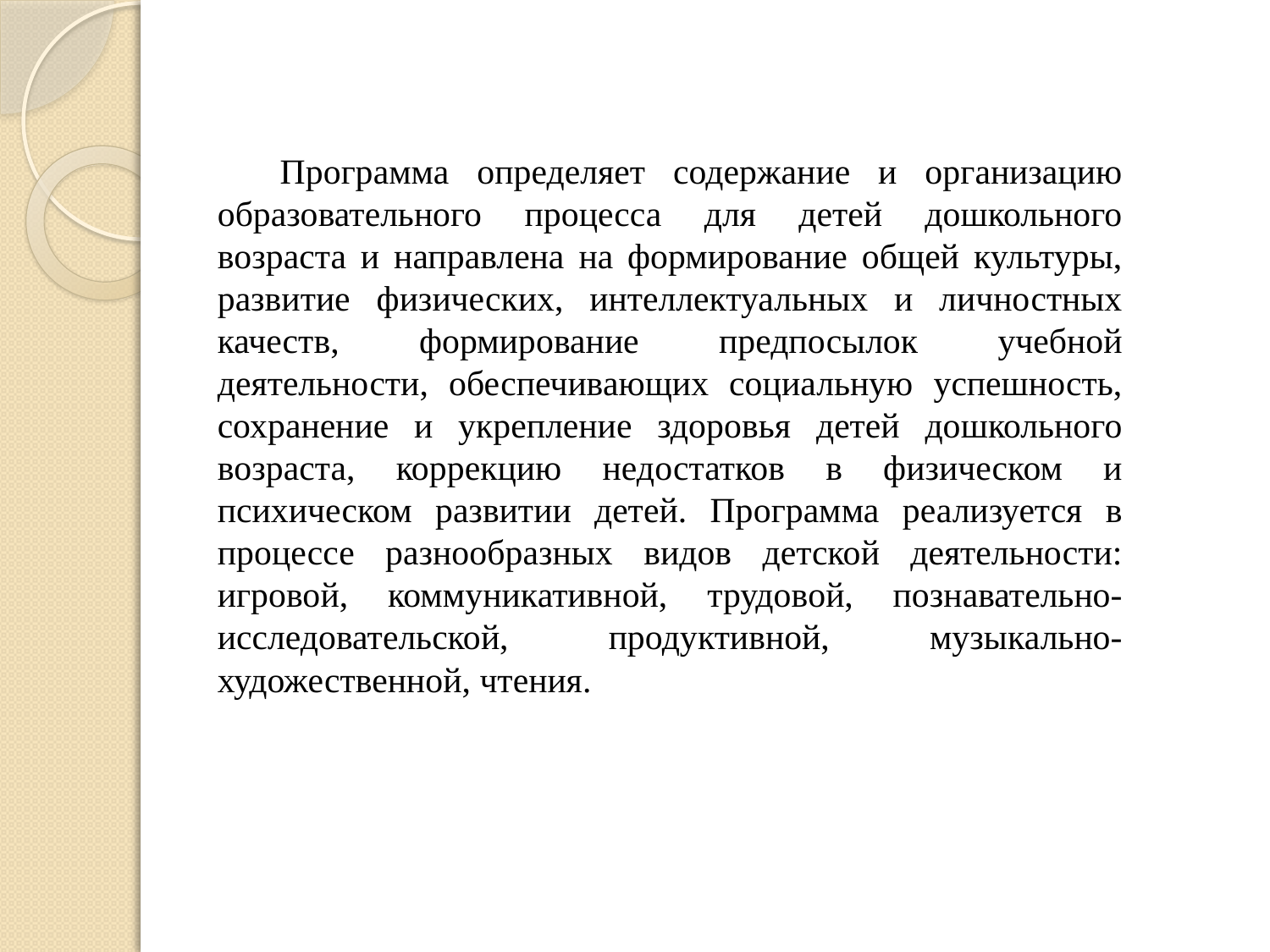

Программа определяет содержание и организацию образовательного процесса для детей дошкольного возраста и направлена на формирование общей культуры, развитие физических, интеллектуальных и личностных качеств, формирование предпосылок учебной деятельности, обеспечивающих социальную успешность, сохранение и укрепление здоровья детей дошкольного возраста, коррекцию недостатков в физическом и психическом развитии детей. Программа реализуется в процессе разнообразных видов детской деятельности: игровой, коммуникативной, трудовой, познавательно-исследовательской, продуктивной, музыкально-художественной, чтения.